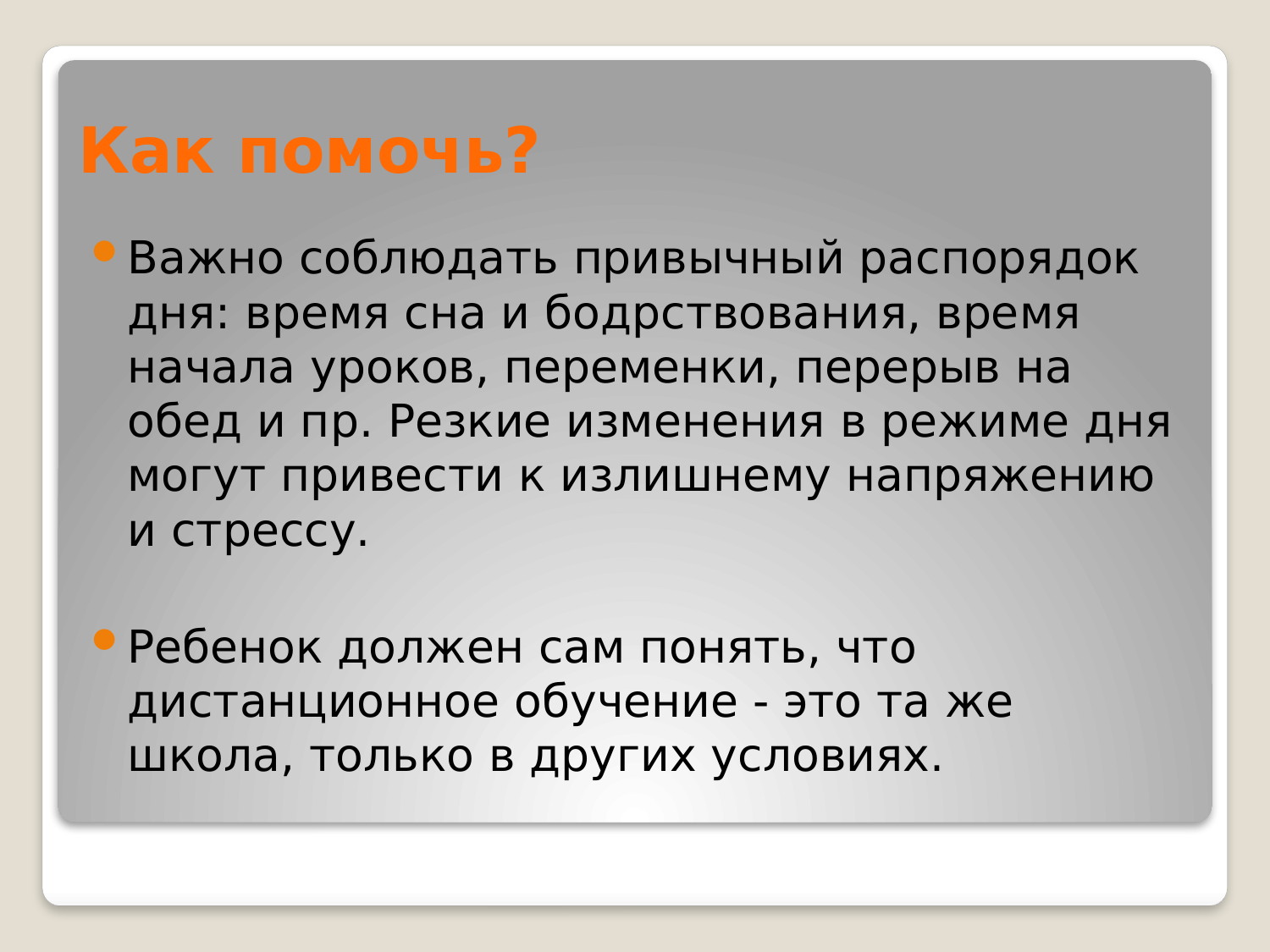

# Как помочь?
Важно соблюдать привычный распорядок дня: время сна и бодрствования, время начала уроков, переменки, перерыв на обед и пр. Резкие изменения в режиме дня могут привести к излишнему напряжению и стрессу.

Ребенок должен сам понять, что дистанционное обучение - это та же школа, только в других условиях.